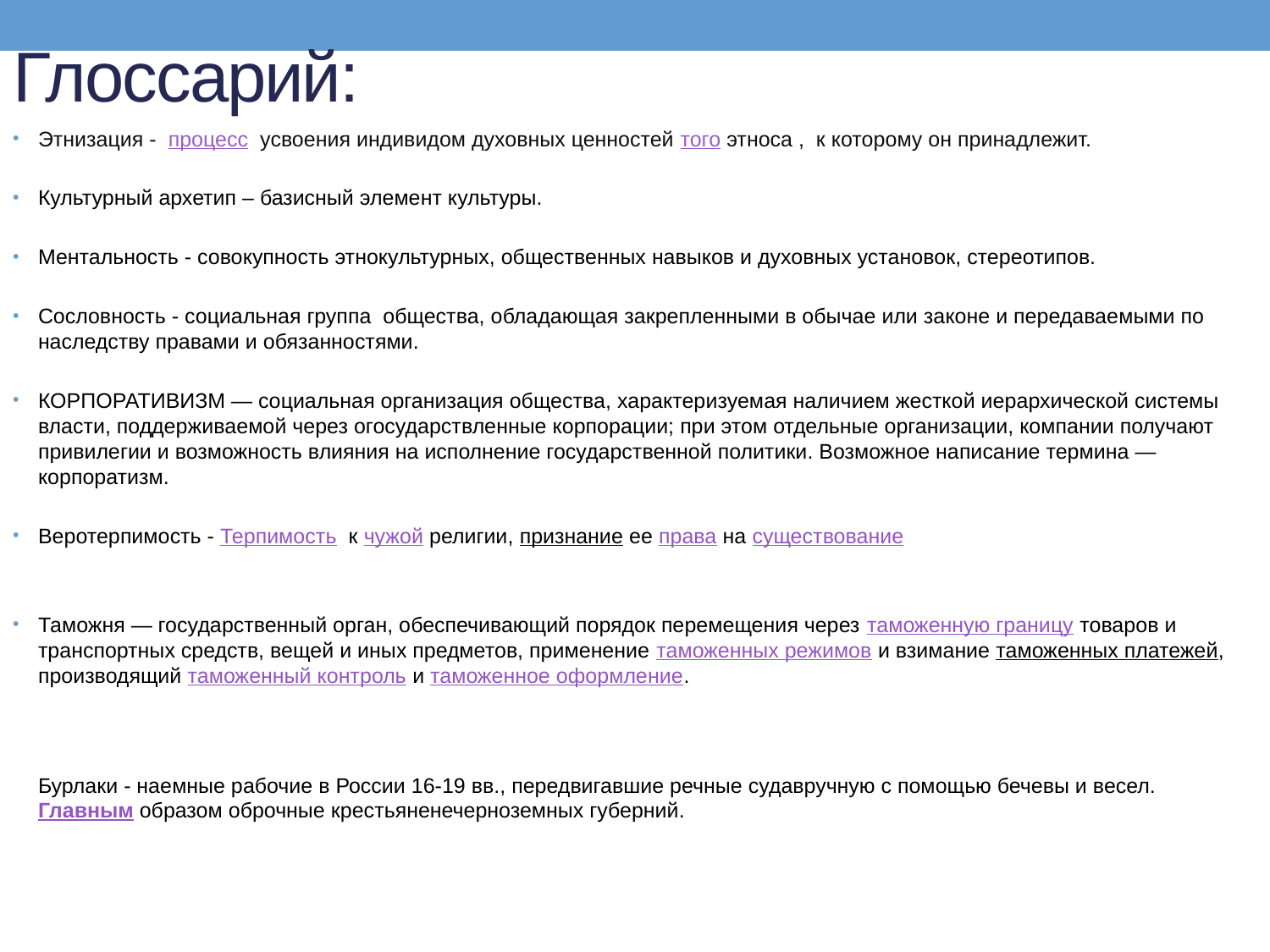

# Глоссарий:
Этнизация -  процесс  усвоения индивидом духовных ценностей того этноса ,  к которому он принадлежит.

Культурный архетип – базисный элемент культуры.

Ментальность - совокупность этнокультурных, общественных навыков и духовных установок, стереотипов.

Сословность - социальная группа  общества, обладающая закрепленными в обычае или законе и передаваемыми по наследству правами и обязанностями.

КОРПОРАТИВИЗМ — социальная организация общества, характеризуемая наличием жесткой иерархической системы власти, поддерживаемой через огосударствленные корпорации; при этом отдельные организации, компании получают привилегии и возможность влияния на исполнение государственной политики. Возможное написание термина — корпоратизм.

Веротерпимость - Терпимость  к чужой религии, признание ее права на существование

Таможня — государственный орган, обеспечивающий порядок перемещения через таможенную границу товаров и транспортных средств, вещей и иных предметов, применение таможенных режимов и взимание таможенных платежей, производящий таможенный контроль и таможенное оформление.

Бурлаки - наемные рабочие в России 16-19 вв., передвигавшие речные судавручную с помощью бечевы и весел. Главным образом оброчные крестьяненечерноземных губерний.